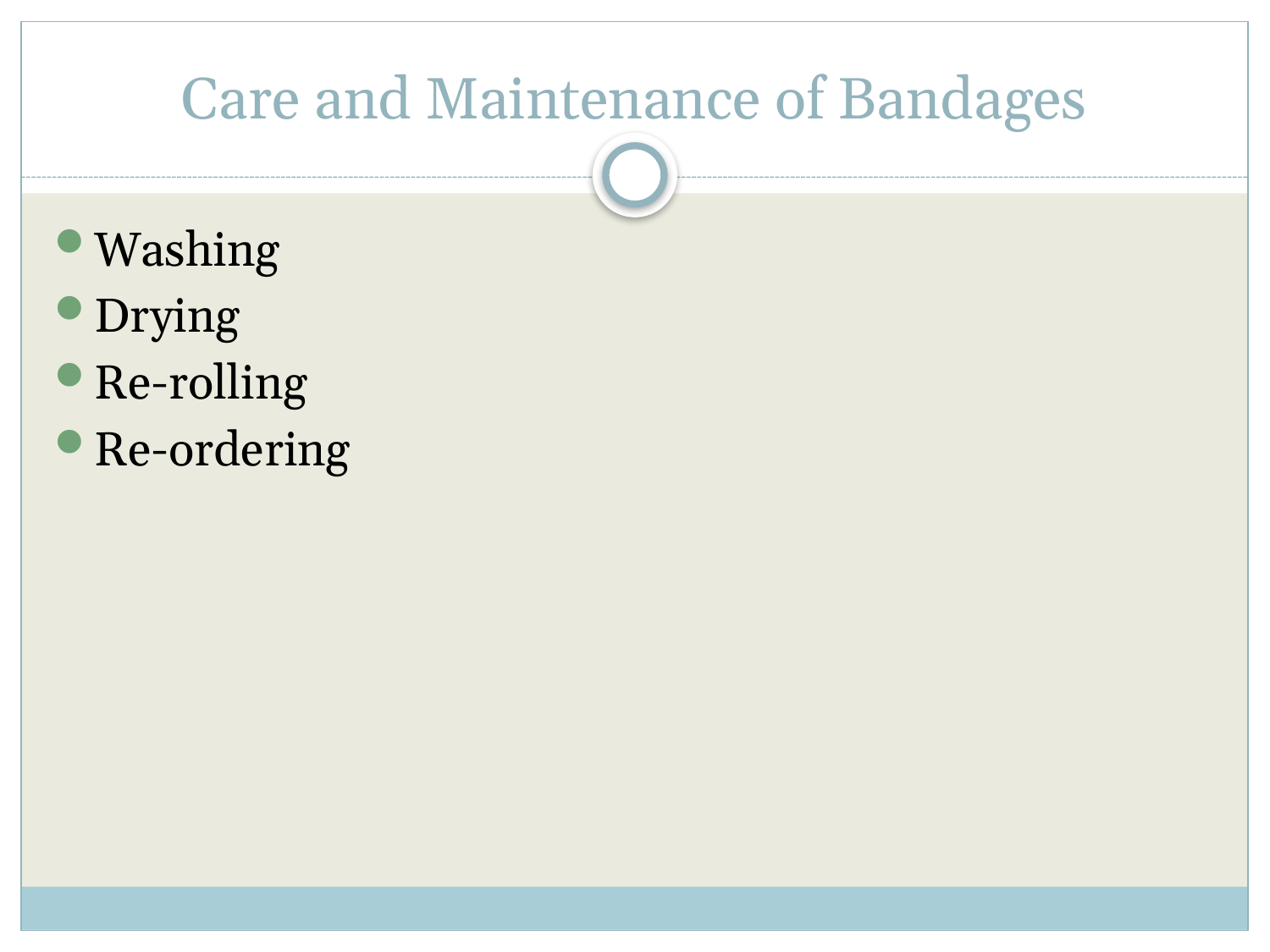

# Care and Maintenance of Bandages
Washing
Drying
Re-rolling
Re-ordering